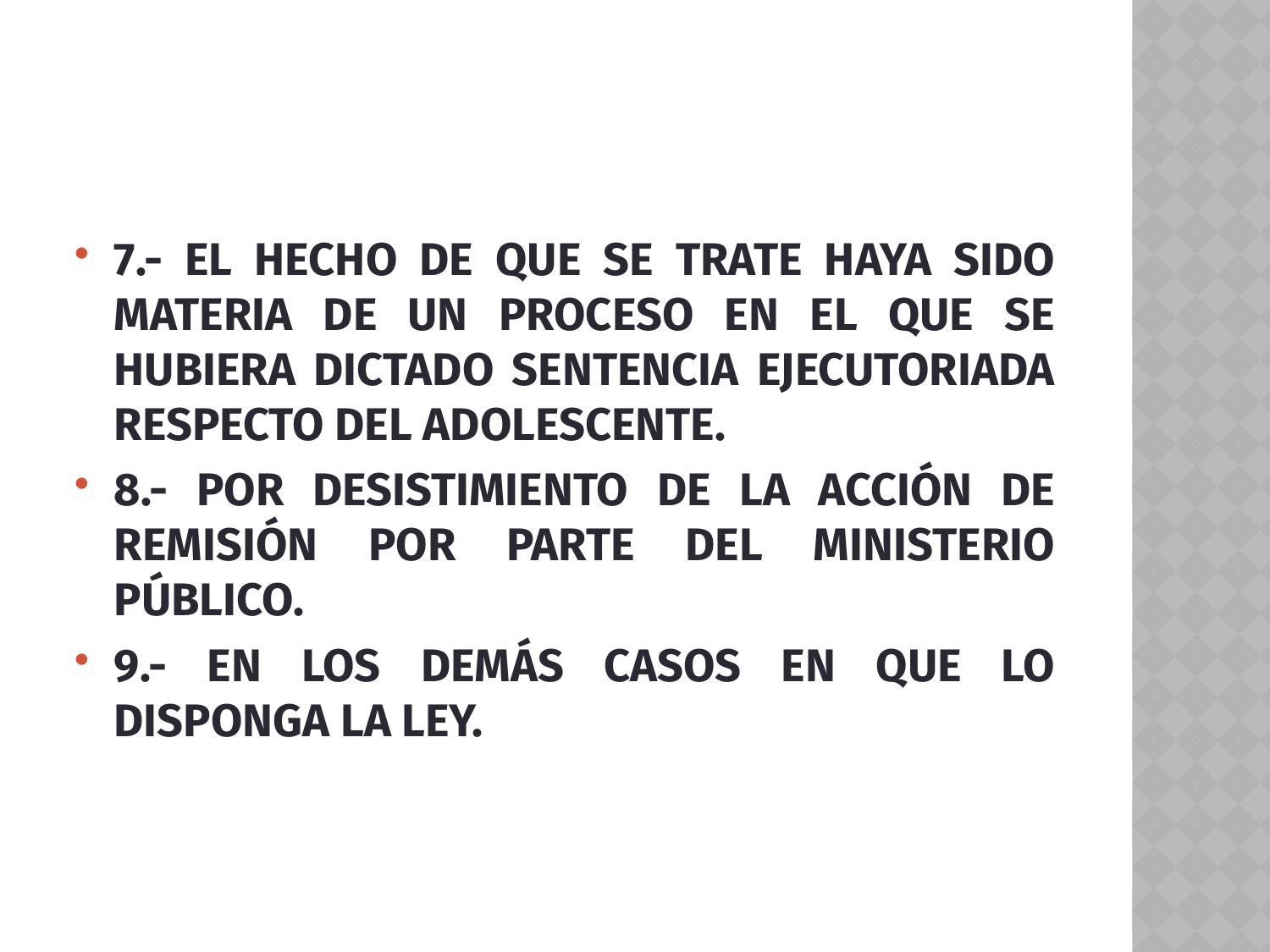

#
7.- EL HECHO DE QUE SE TRATE HAYA SIDO MATERIA DE UN PROCESO EN EL QUE SE HUBIERA DICTADO SENTENCIA EJECUTORIADA RESPECTO DEL ADOLESCENTE.
8.- POR DESISTIMIENTO DE LA ACCIÓN DE REMISIÓN POR PARTE DEL MINISTERIO PÚBLICO.
9.- EN LOS DEMÁS CASOS EN QUE LO DISPONGA LA LEY.